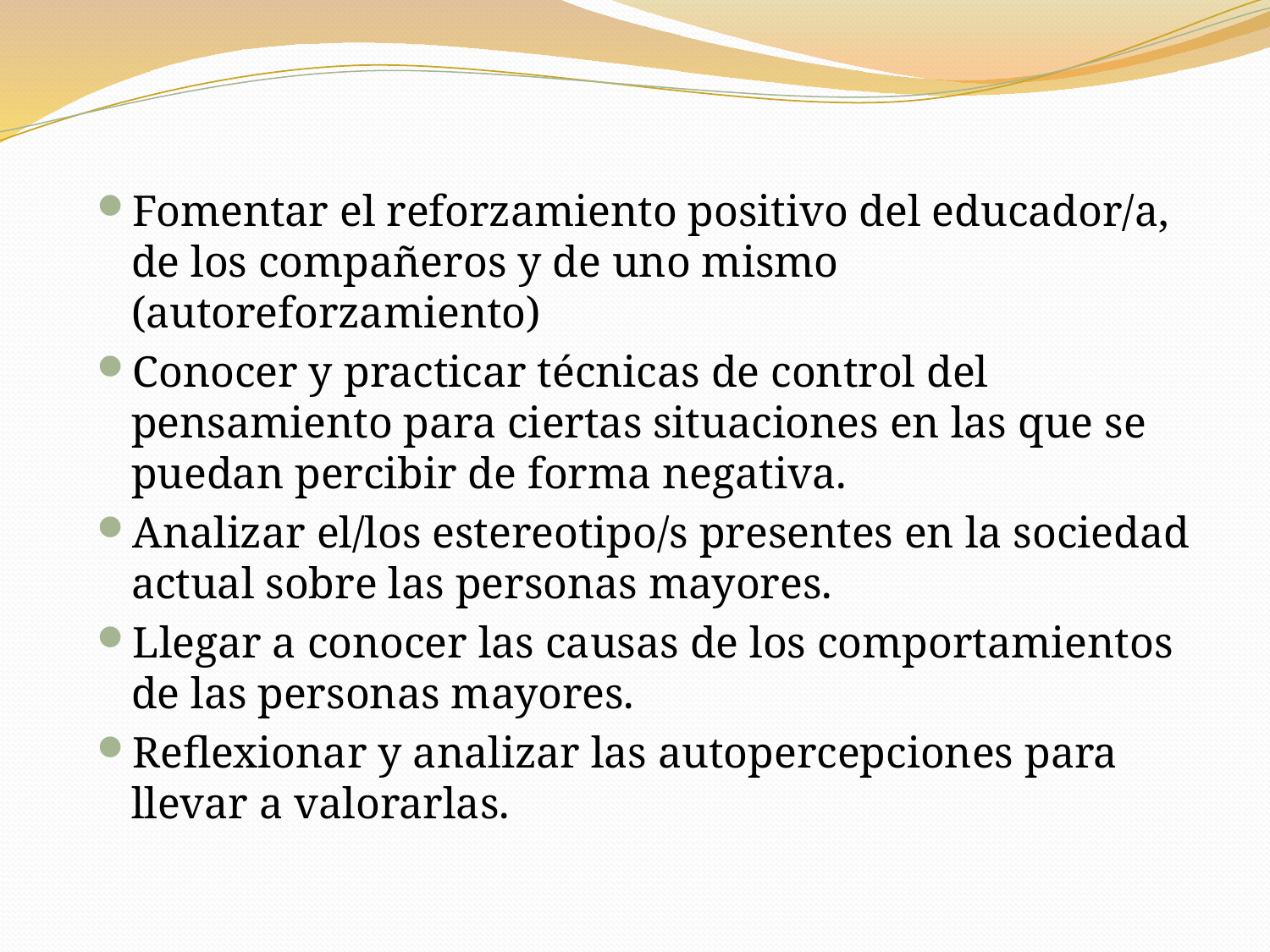

Fomentar el reforzamiento positivo del educador/a, de los compañeros y de uno mismo (autoreforzamiento)
Conocer y practicar técnicas de control del pensamiento para ciertas situaciones en las que se puedan percibir de forma negativa.
Analizar el/los estereotipo/s presentes en la sociedad actual sobre las personas mayores.
Llegar a conocer las causas de los comportamientos de las personas mayores.
Reflexionar y analizar las autopercepciones para llevar a valorarlas.